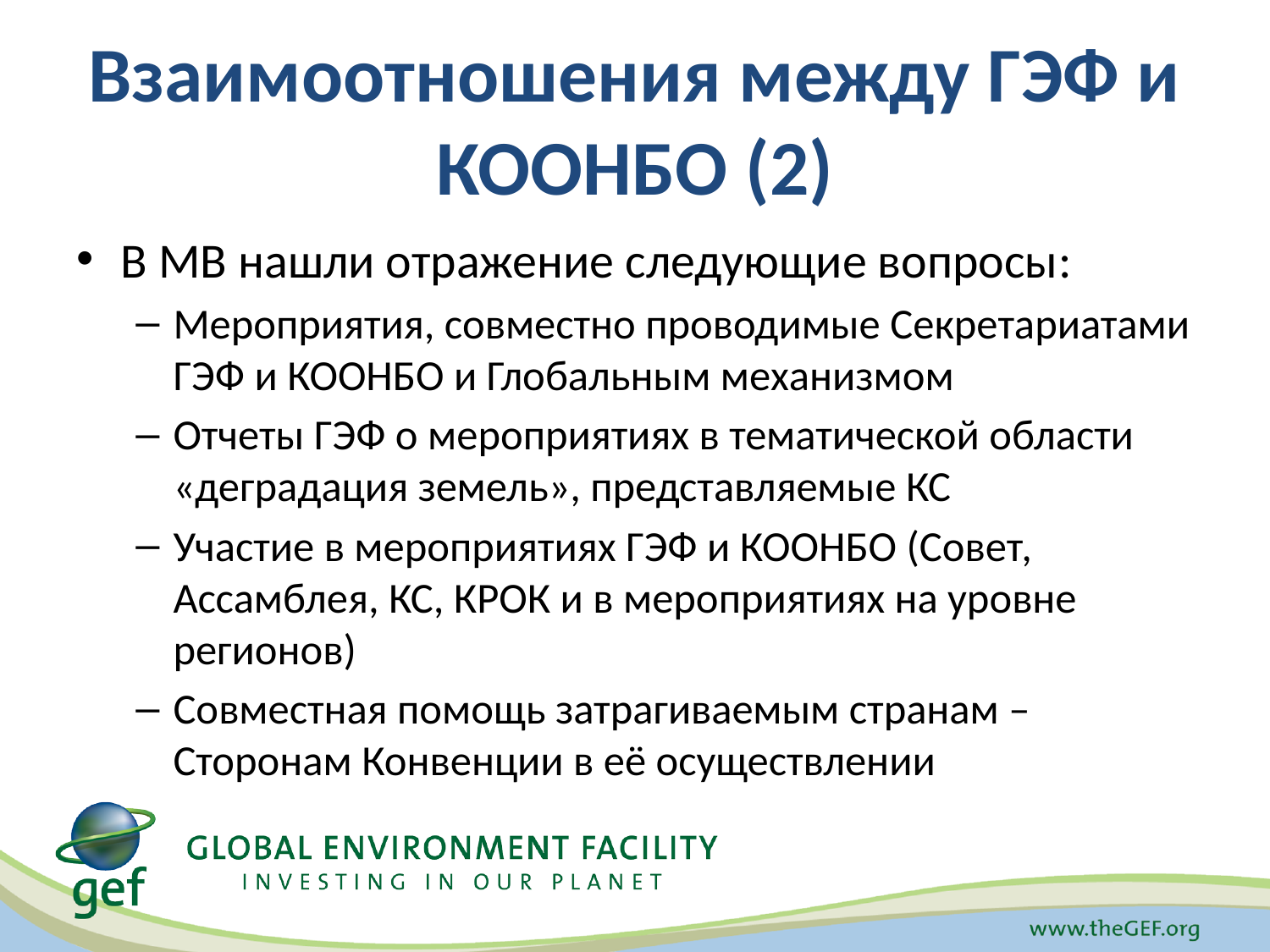

# Взаимоотношения между ГЭФ и КООНБО (2)
В МВ нашли отражение следующие вопросы:
Мероприятия, совместно проводимые Секретариатами ГЭФ и КООНБО и Глобальным механизмом
Отчеты ГЭФ о мероприятиях в тематической области «деградация земель», представляемые КС
Участие в мероприятиях ГЭФ и КООНБО (Совет, Ассамблея, КС, КРОК и в мероприятиях на уровне регионов)
Совместная помощь затрагиваемым странам – Сторонам Конвенции в её осуществлении